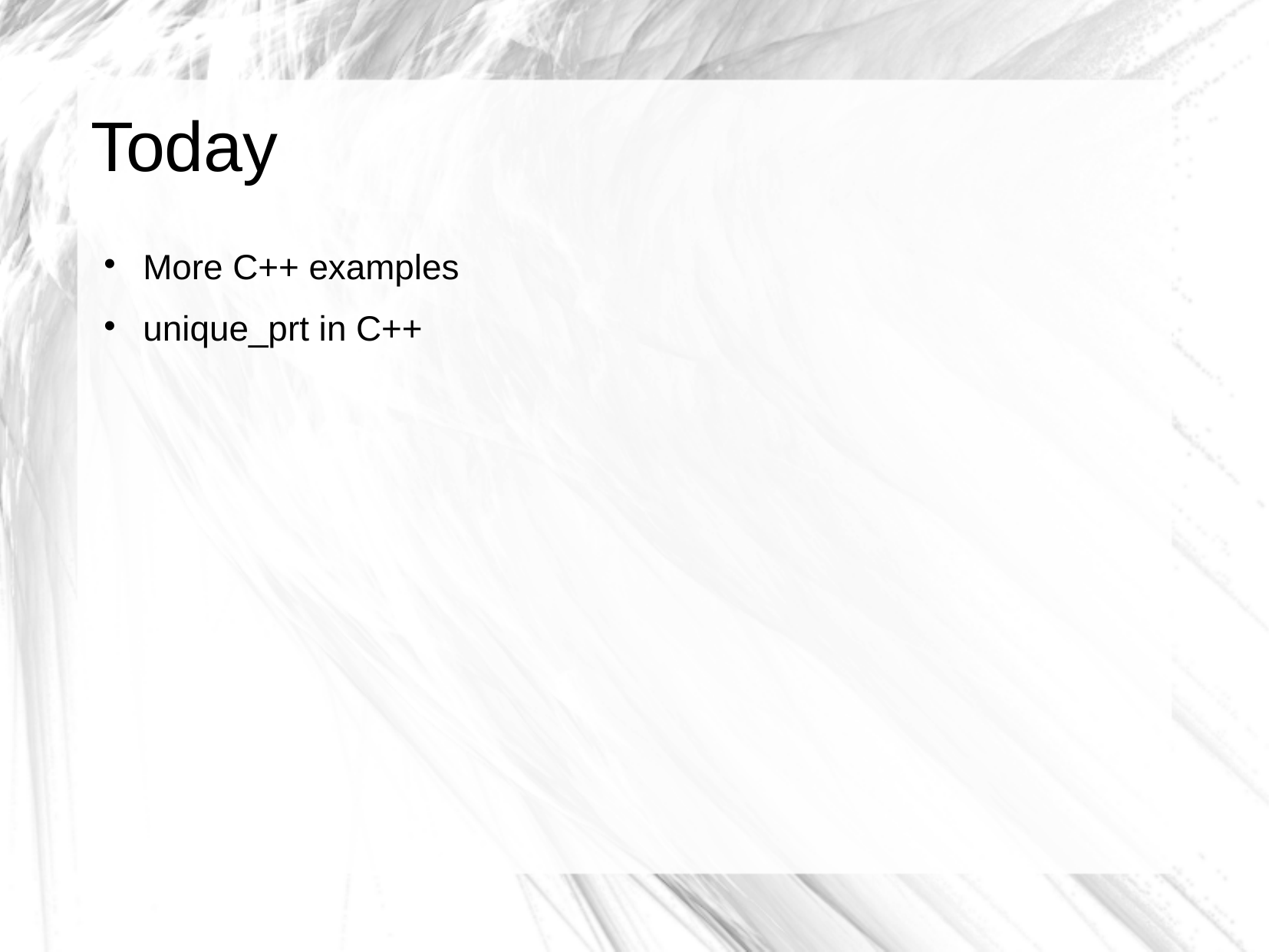

# Today
More C++ examples
unique_prt in C++